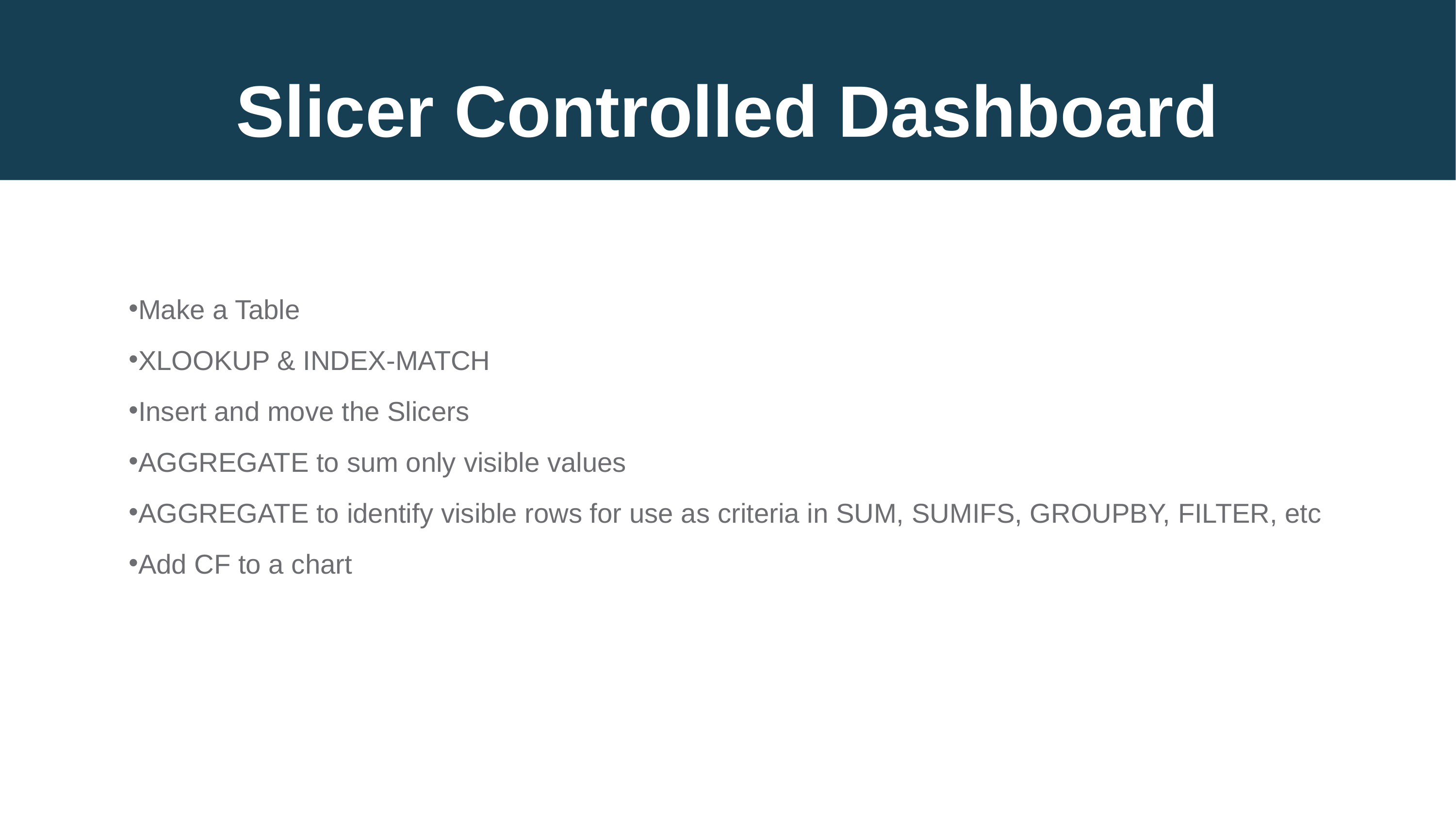

# Slicer Controlled Dashboard
Make a Table
XLOOKUP & INDEX-MATCH
Insert and move the Slicers
AGGREGATE to sum only visible values
AGGREGATE to identify visible rows for use as criteria in SUM, SUMIFS, GROUPBY, FILTER, etc
Add CF to a chart